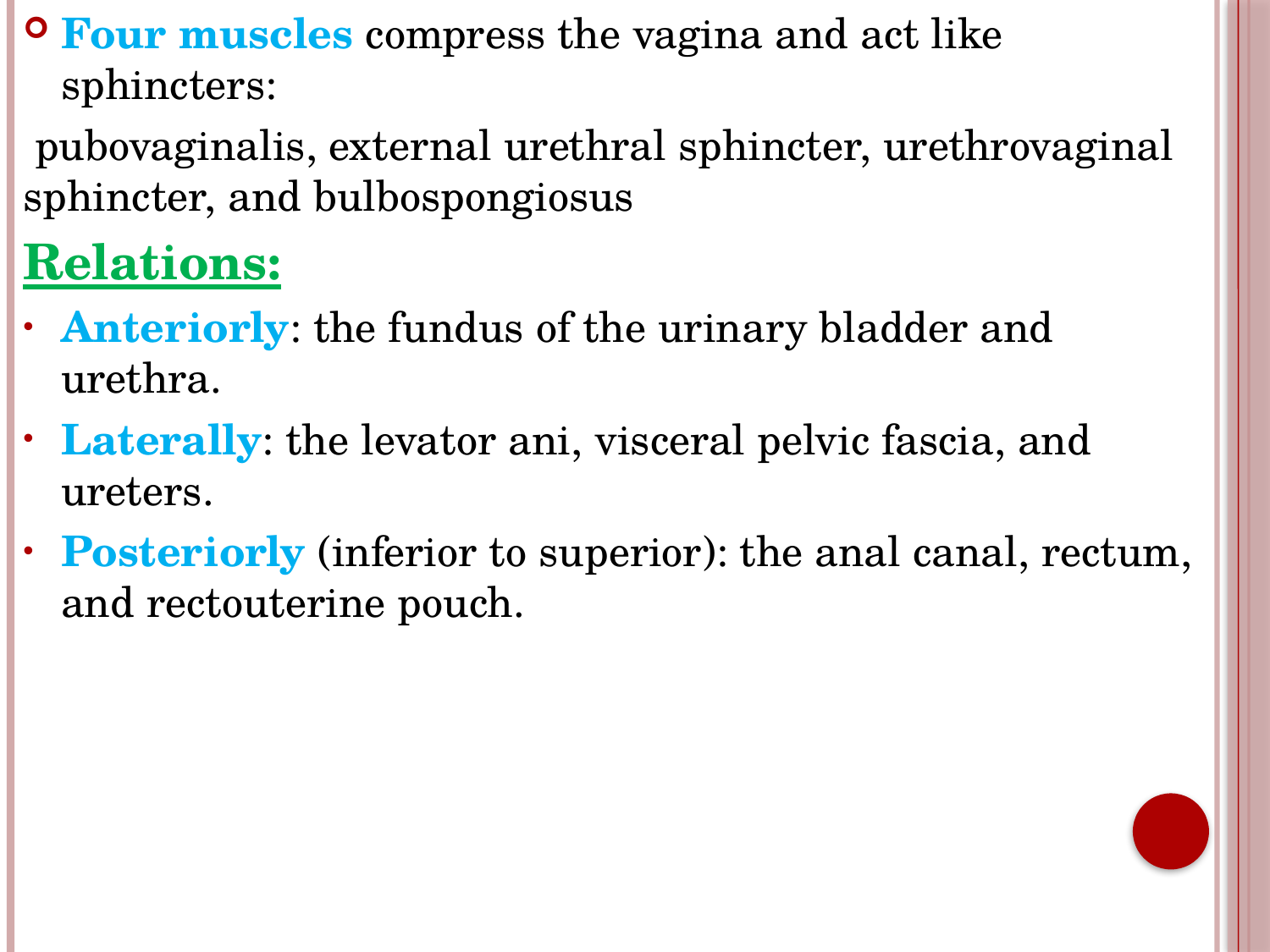

Four muscles compress the vagina and act like sphincters:
 pubovaginalis, external urethral sphincter, urethrovaginal sphincter, and bulbospongiosus
Relations:
Anteriorly: the fundus of the urinary bladder and urethra.
Laterally: the levator ani, visceral pelvic fascia, and ureters.
Posteriorly (inferior to superior): the anal canal, rectum, and rectouterine pouch.